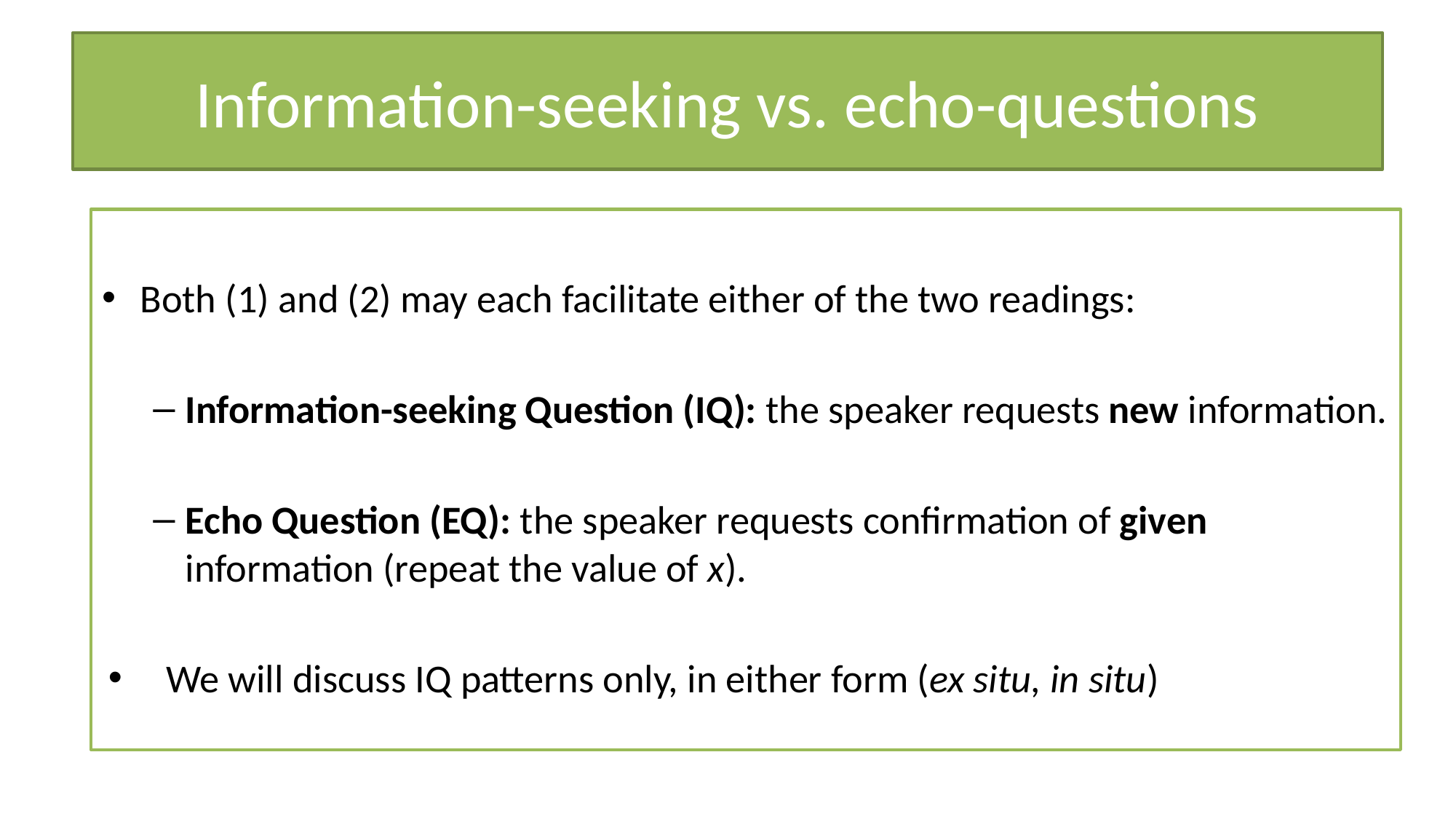

# Information-seeking vs. echo-questions

Both (1) and (2) may each facilitate either of the two readings:

Information-seeking Question (IQ): the speaker requests new information.

Echo Question (EQ): the speaker requests confirmation of given information (repeat the value of x).

We will discuss IQ patterns only, in either form (ex situ, in situ)